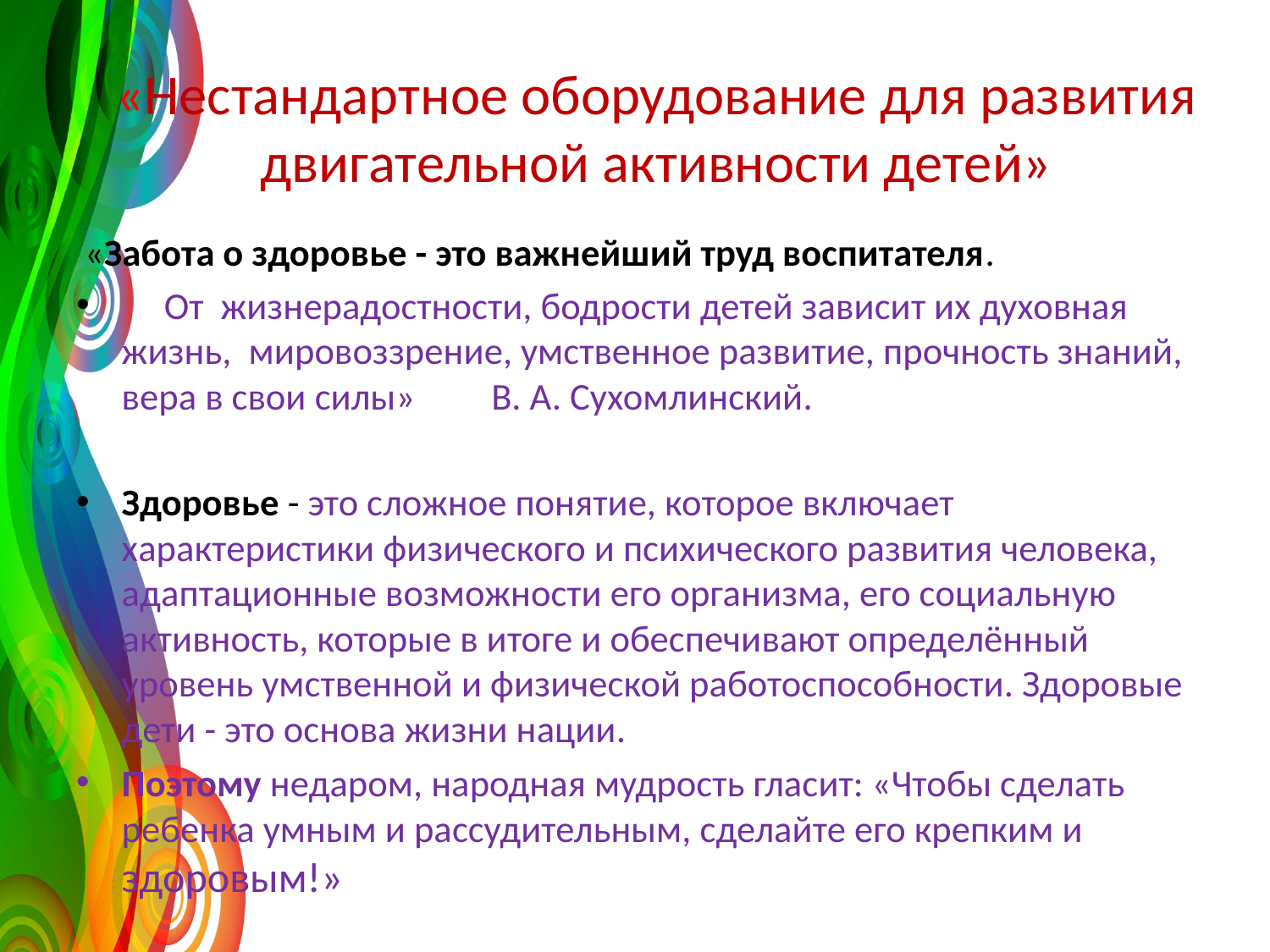

# «Нестандартное оборудование для развития двигательной активности детей»
 «Забота о здоровье - это важнейший труд воспитателя.
     От  жизнерадостности, бодрости детей зависит их духовная жизнь,  мировоззрение, умственное развитие, прочность знаний, вера в свои силы»         В. А. Сухомлинский.

Здоровье - это сложное понятие, которое включает характеристики физического и психического развития человека, адаптационные возможности его организма, его социальную активность, которые в итоге и обеспечивают определённый уровень умственной и физической работоспособности. Здоровые дети - это основа жизни нации.
Поэтому недаром, народная мудрость гласит: «Чтобы сделать ребенка умным и рассудительным, сделайте его крепким и здоровым!»